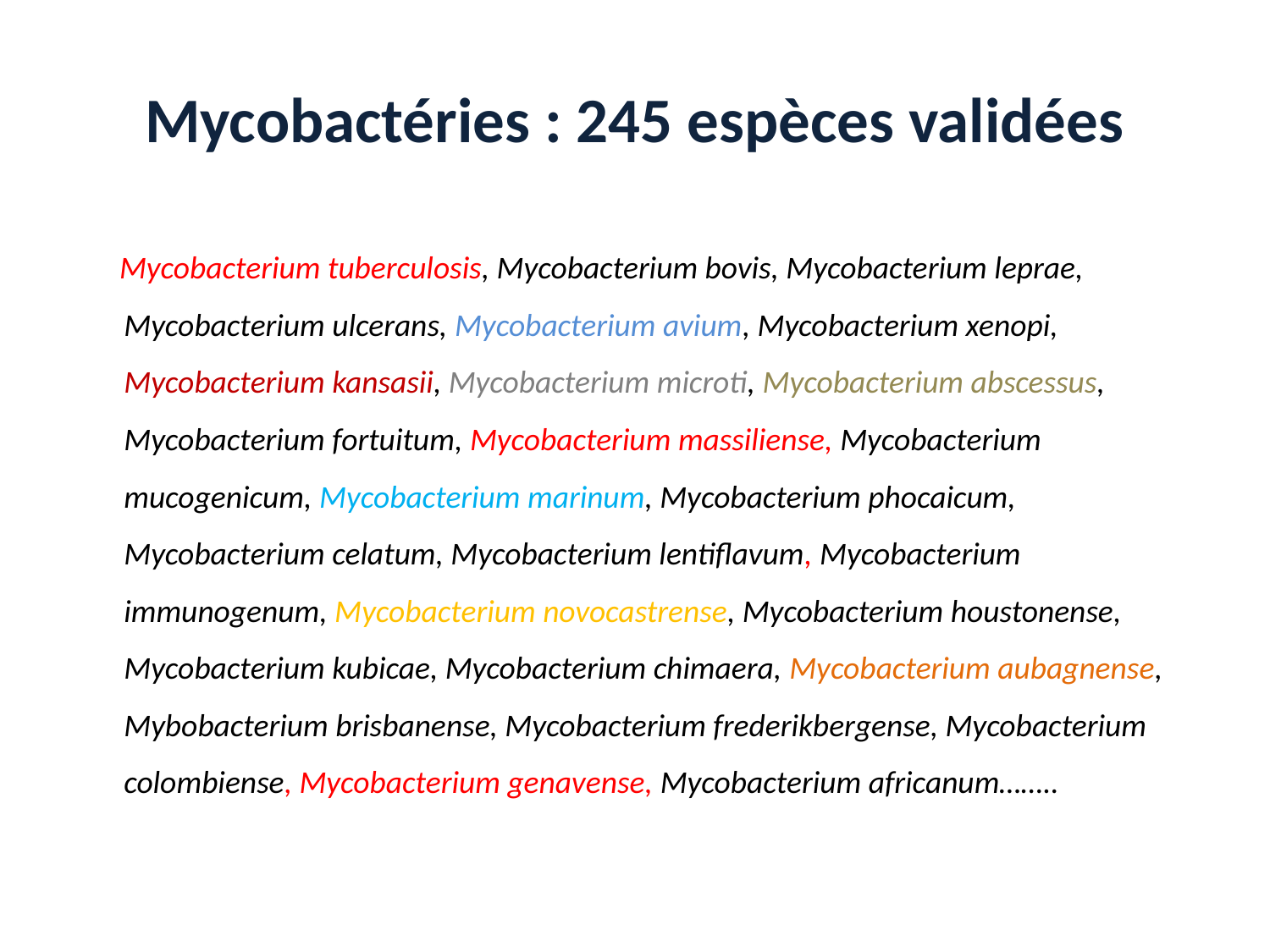

# Mycobactéries : 245 espèces validées
      Mycobacterium tuberculosis, Mycobacterium bovis, Mycobacterium leprae, Mycobacterium ulcerans, Mycobacterium avium, Mycobacterium xenopi, Mycobacterium kansasii, Mycobacterium microti, Mycobacterium abscessus, Mycobacterium fortuitum, Mycobacterium massiliense, Mycobacterium mucogenicum, Mycobacterium marinum, Mycobacterium phocaicum, Mycobacterium celatum, Mycobacterium lentiflavum, Mycobacterium immunogenum, Mycobacterium novocastrense, Mycobacterium houstonense, Mycobacterium kubicae, Mycobacterium chimaera, Mycobacterium aubagnense, Mybobacterium brisbanense, Mycobacterium frederikbergense, Mycobacterium colombiense, Mycobacterium genavense, Mycobacterium africanum……..